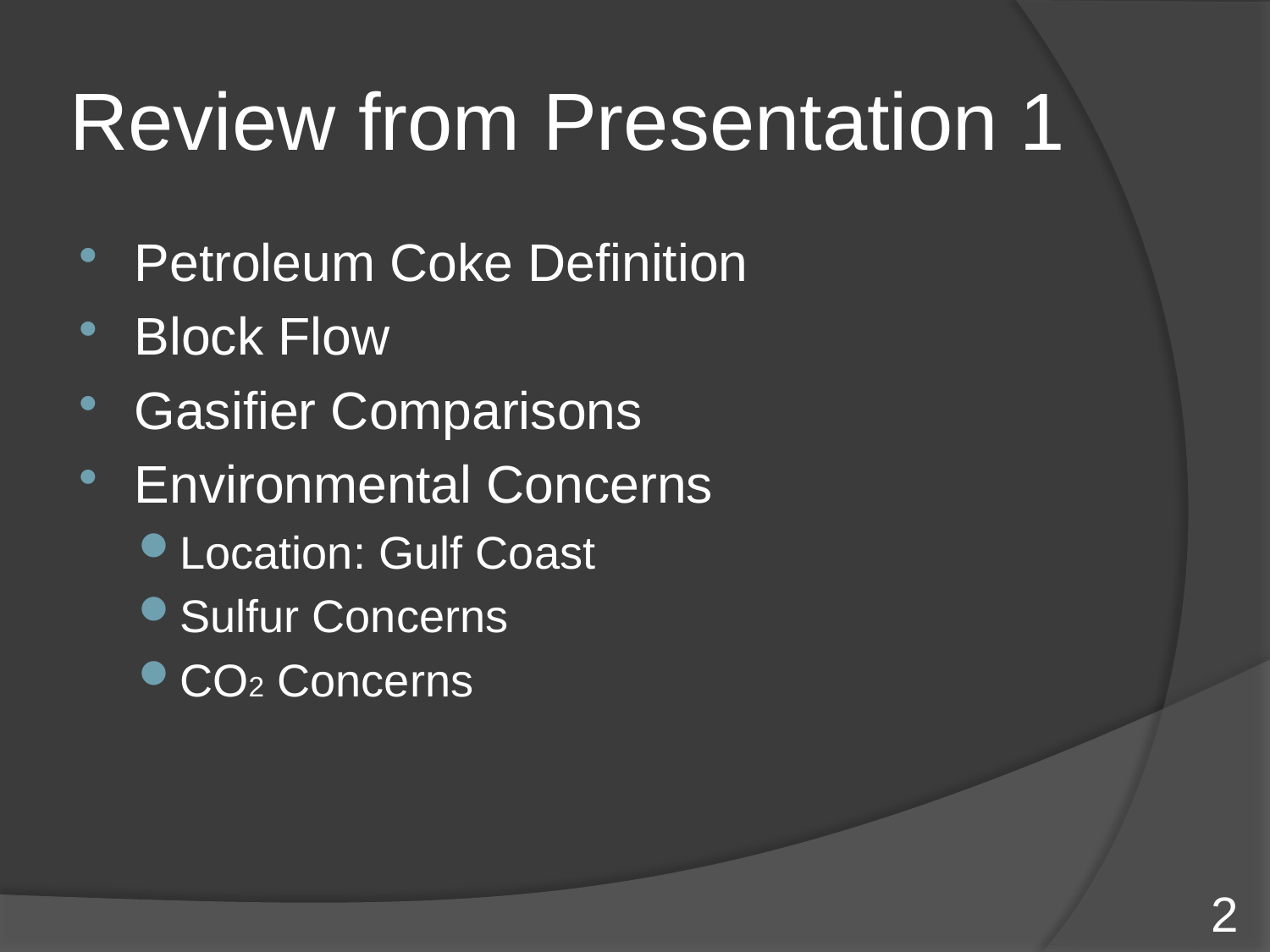

# Review from Presentation 1
Petroleum Coke Definition
Block Flow
Gasifier Comparisons
Environmental Concerns
Location: Gulf Coast
Sulfur Concerns
CO2 Concerns
2